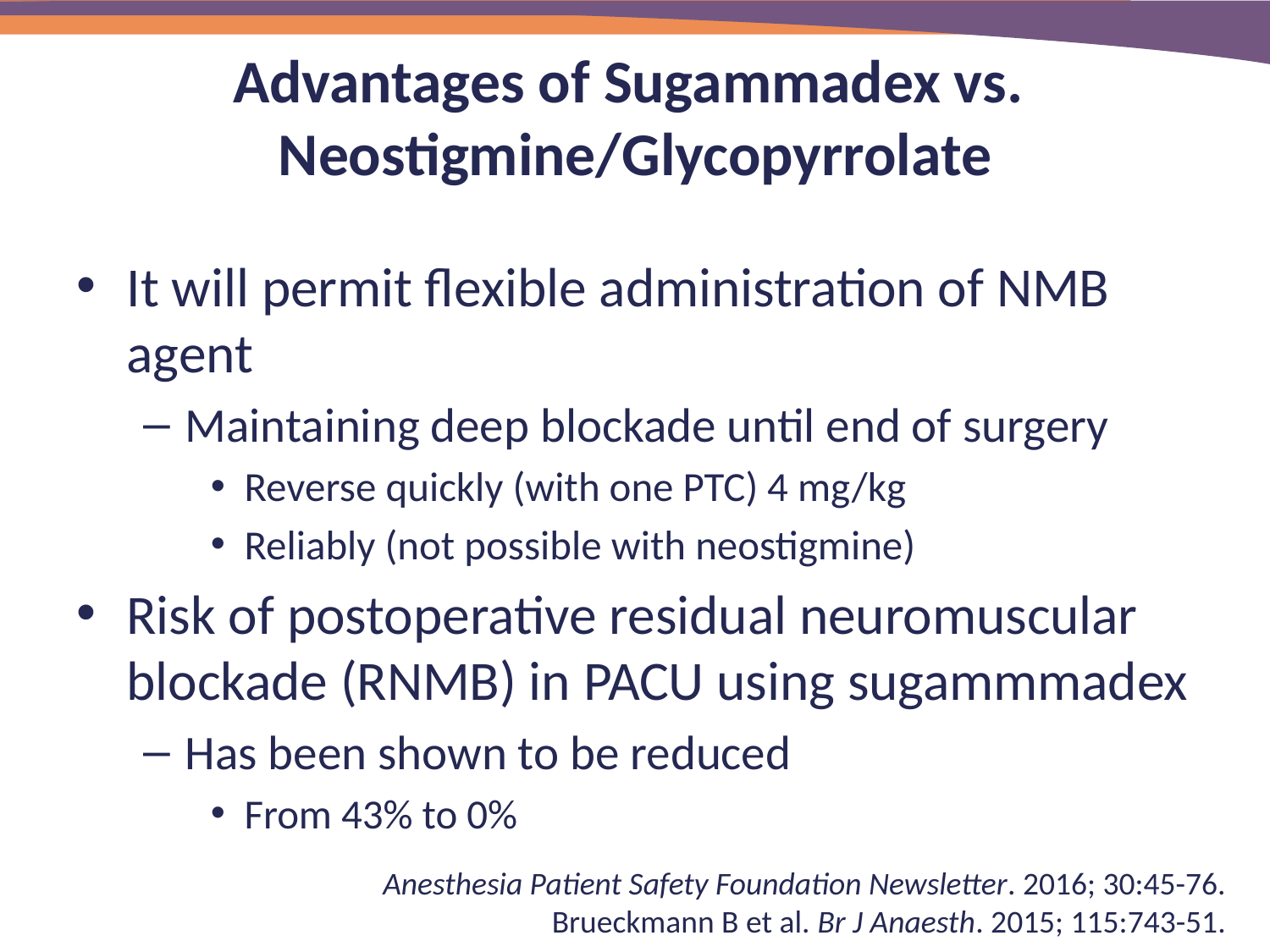

# Advantages of Sugammadex vs. Neostigmine/Glycopyrrolate
It will permit flexible administration of NMB agent
Maintaining deep blockade until end of surgery
Reverse quickly (with one PTC) 4 mg/kg
Reliably (not possible with neostigmine)
Risk of postoperative residual neuromuscular blockade (RNMB) in PACU using sugammmadex
Has been shown to be reduced
From 43% to 0%
Anesthesia Patient Safety Foundation Newsletter. 2016; 30:45-76.
Brueckmann B et al. Br J Anaesth. 2015; 115:743-51.